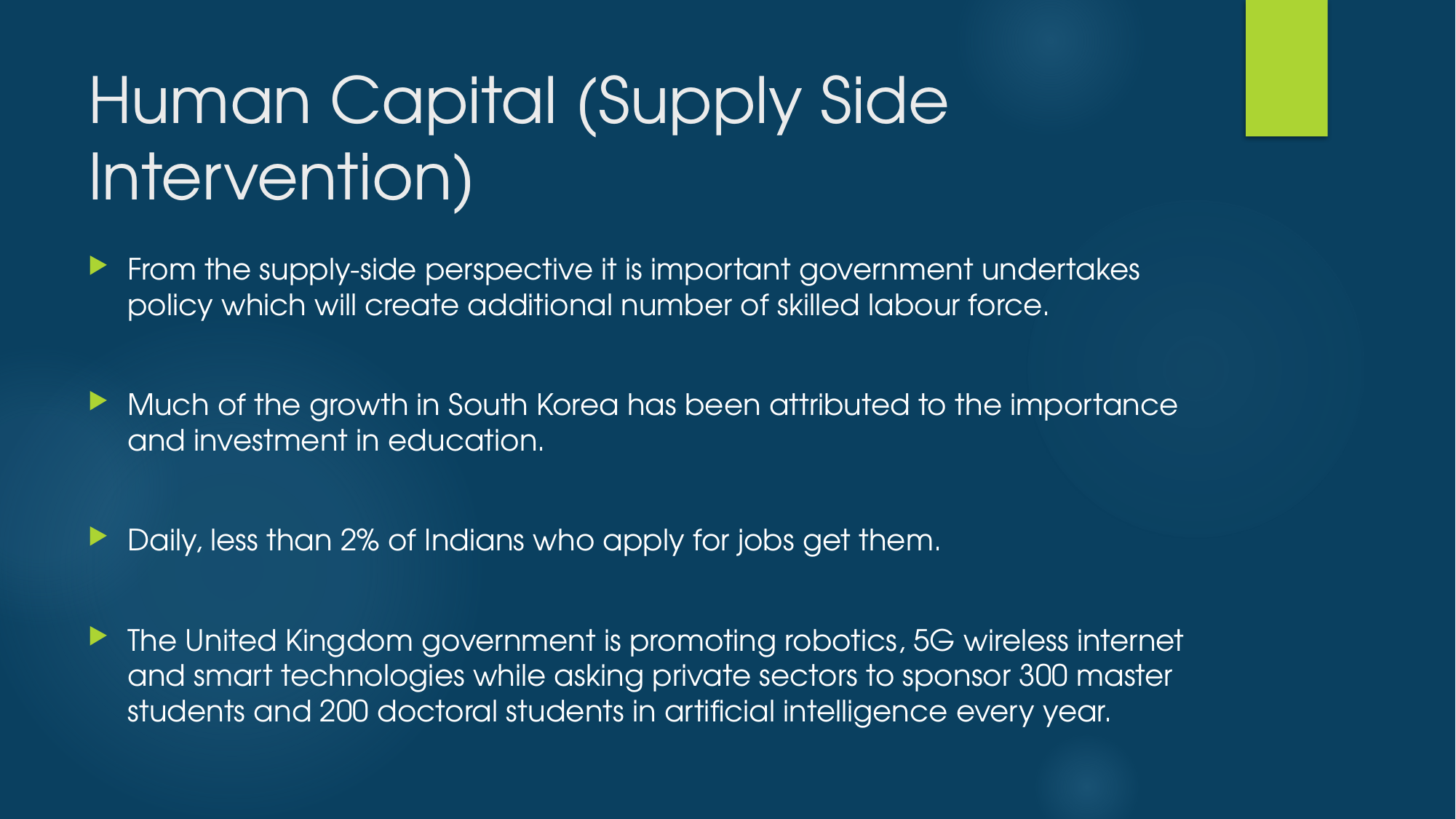

# Human Capital (Supply Side Intervention)
From the supply-side perspective it is important government undertakes policy which will create additional number of skilled labour force.

Much of the growth in South Korea has been attributed to the importance and investment in education.

Daily, less than 2% of Indians who apply for jobs get them.

The United Kingdom government is promoting robotics, 5G wireless internet and smart technologies while asking private sectors to sponsor 300 master students and 200 doctoral students in artificial intelligence every year.